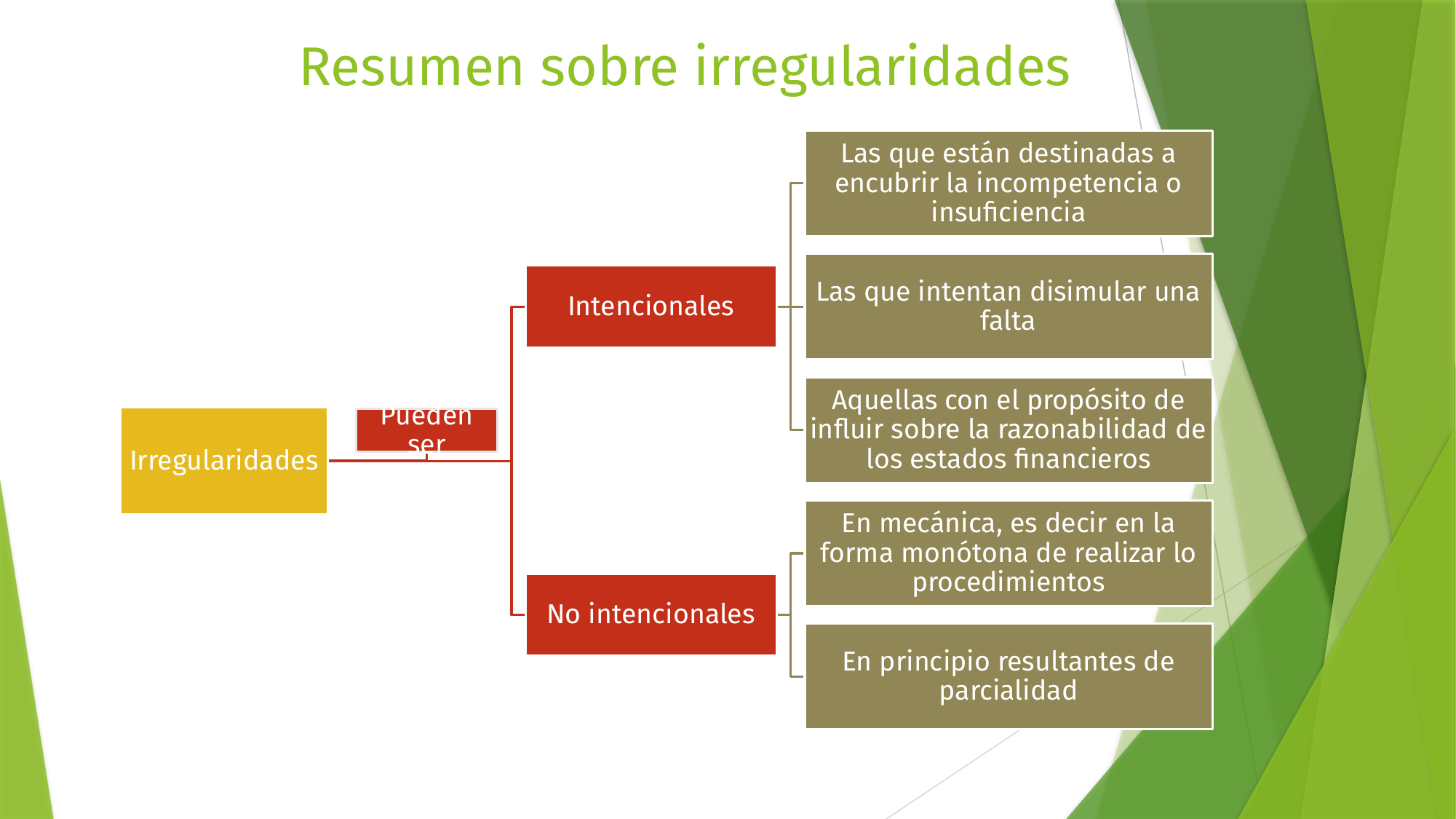

# Resumen sobre irregularidades
Irregularidades
Intencionales
Las que están destinadas a encubrir la incompetencia o insuficiencia
Las que intentan disimular una falta
Aquellas con el propósito de influir sobre la razonabilidad de los estados financieros
No intencionales
En mecánica, es decir en la forma monótona de realizar lo procedimientos
En principio resultantes de parcialidad
Pueden ser